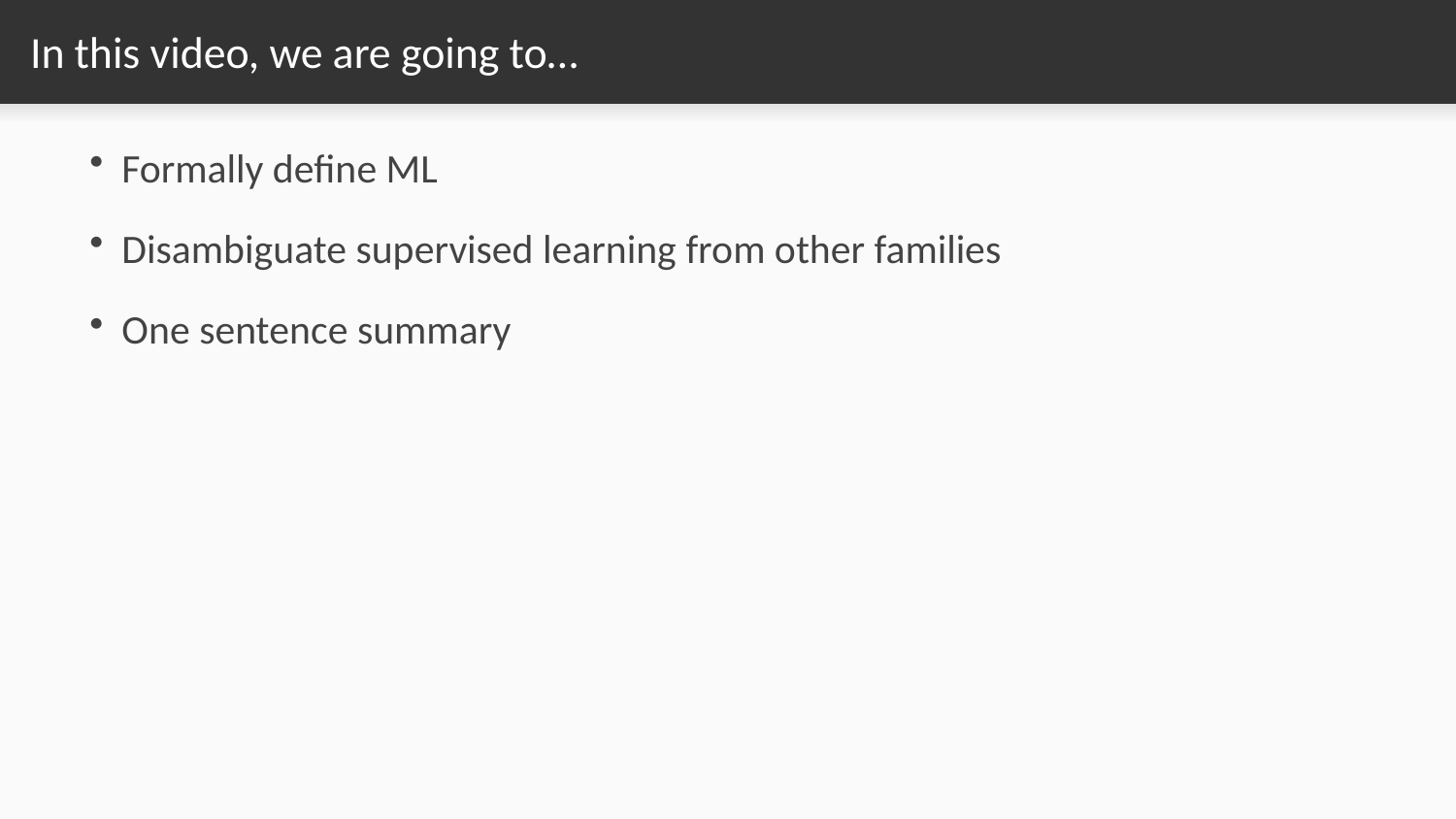

# In this video, we are going to…
Formally define ML
Disambiguate supervised learning from other families
One sentence summary